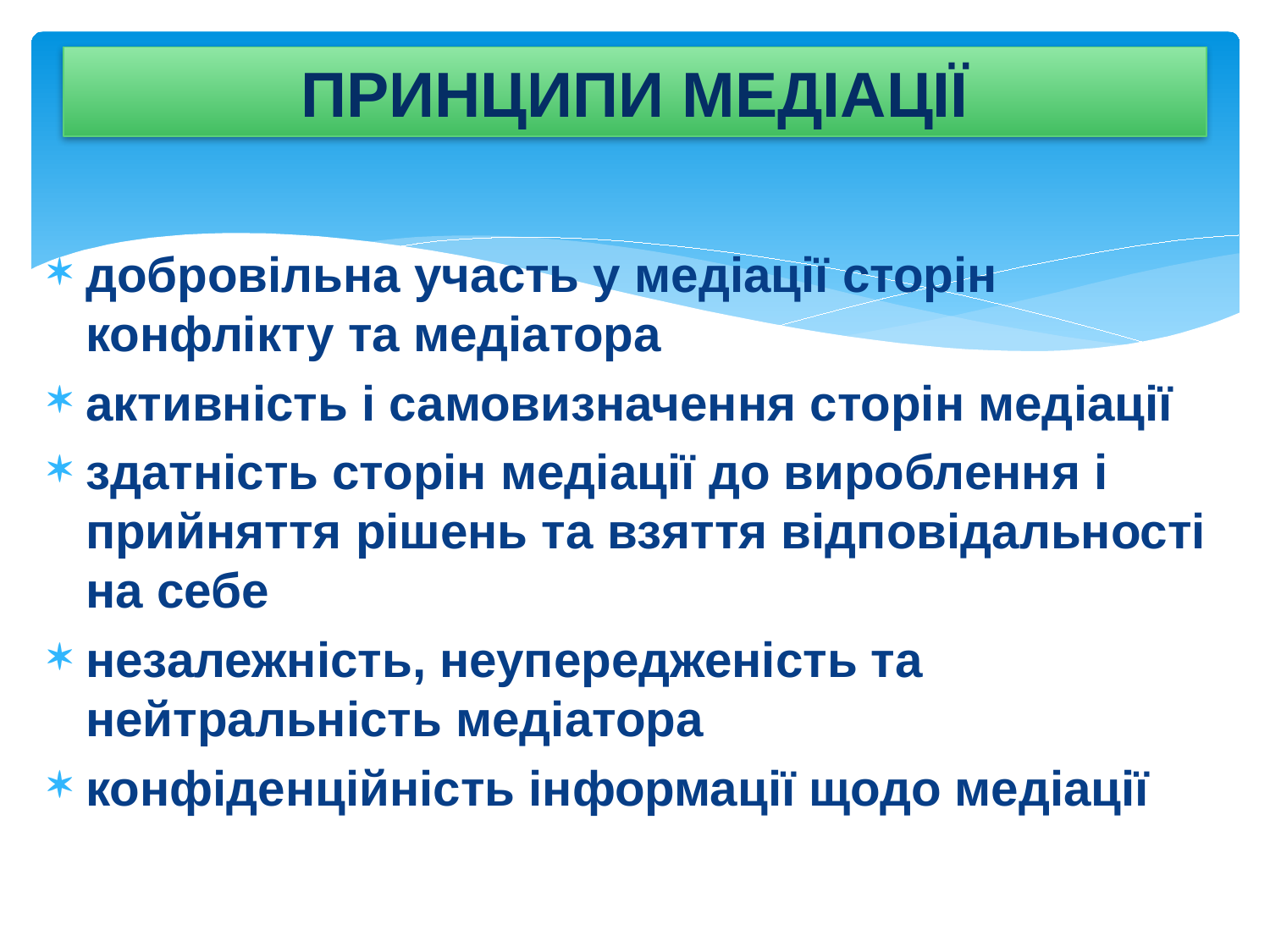

# ПРИНЦИПИ МЕДІАЦІЇ

добровільна участь у медіації сторін конфлікту та медіатора
активність і самовизначення сторін медіації
здатність сторін медіації до вироблення і прийняття рішень та взяття відповідальності на себе
незалежність, неупередженість та нейтральність медіатора
конфіденційність інформації щодо медіації